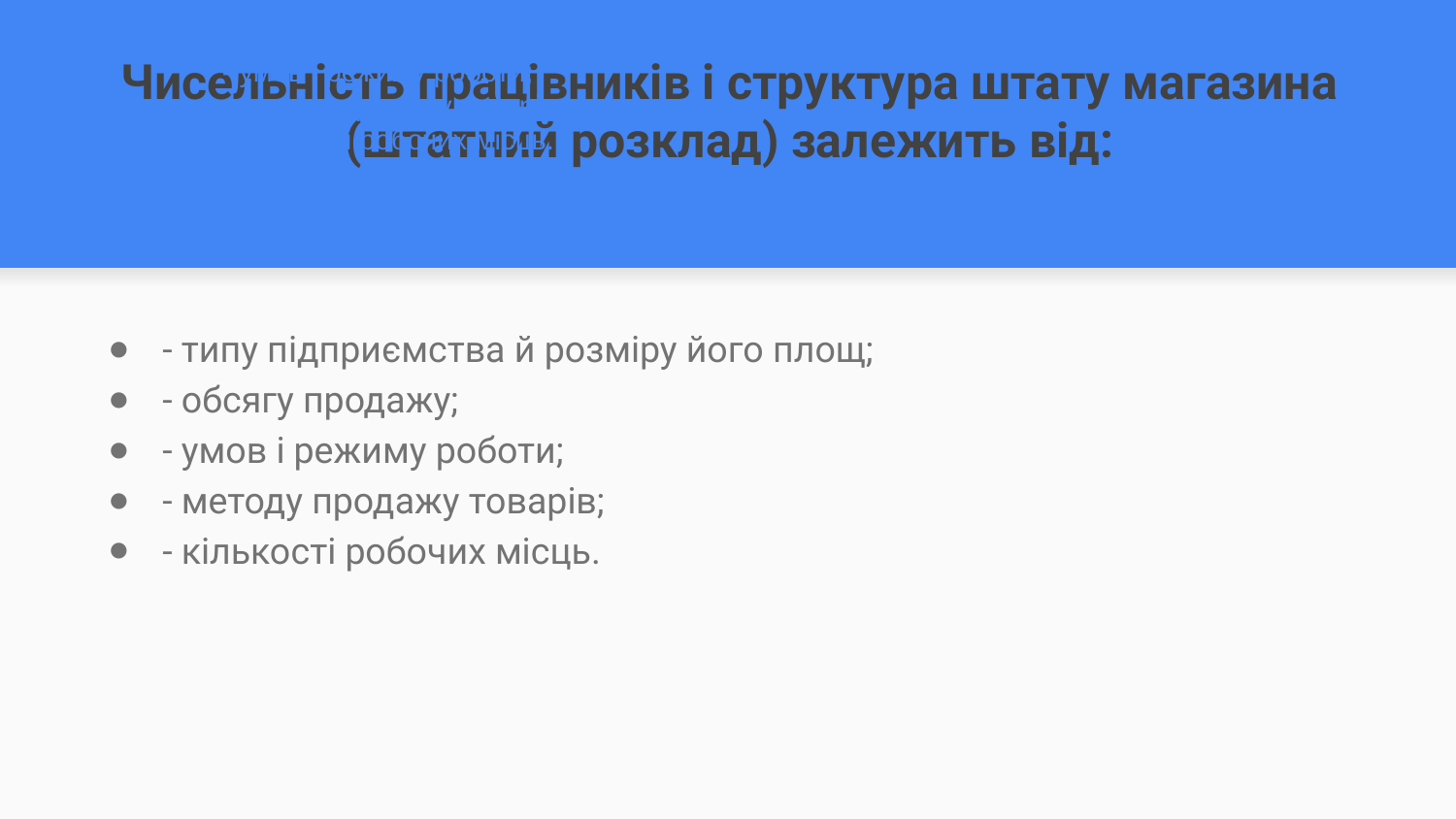

Чисельність працівників і структура штату магазина (штатний розклад) залежить від:
- типу підприємства й розміру його площ;
- обсягу продажу;
- умов і режиму роботи;
- методу продажу товарів;
- кількості робочих місць.
# Чисельність працівників і структура штату магазина (штатний розклад) залежить від:
- типу підприємства й розміру його площ;
- обсягу продажу;
- умов і режиму роботи;
- методу продажу товарів;
- кількості робочих місць.